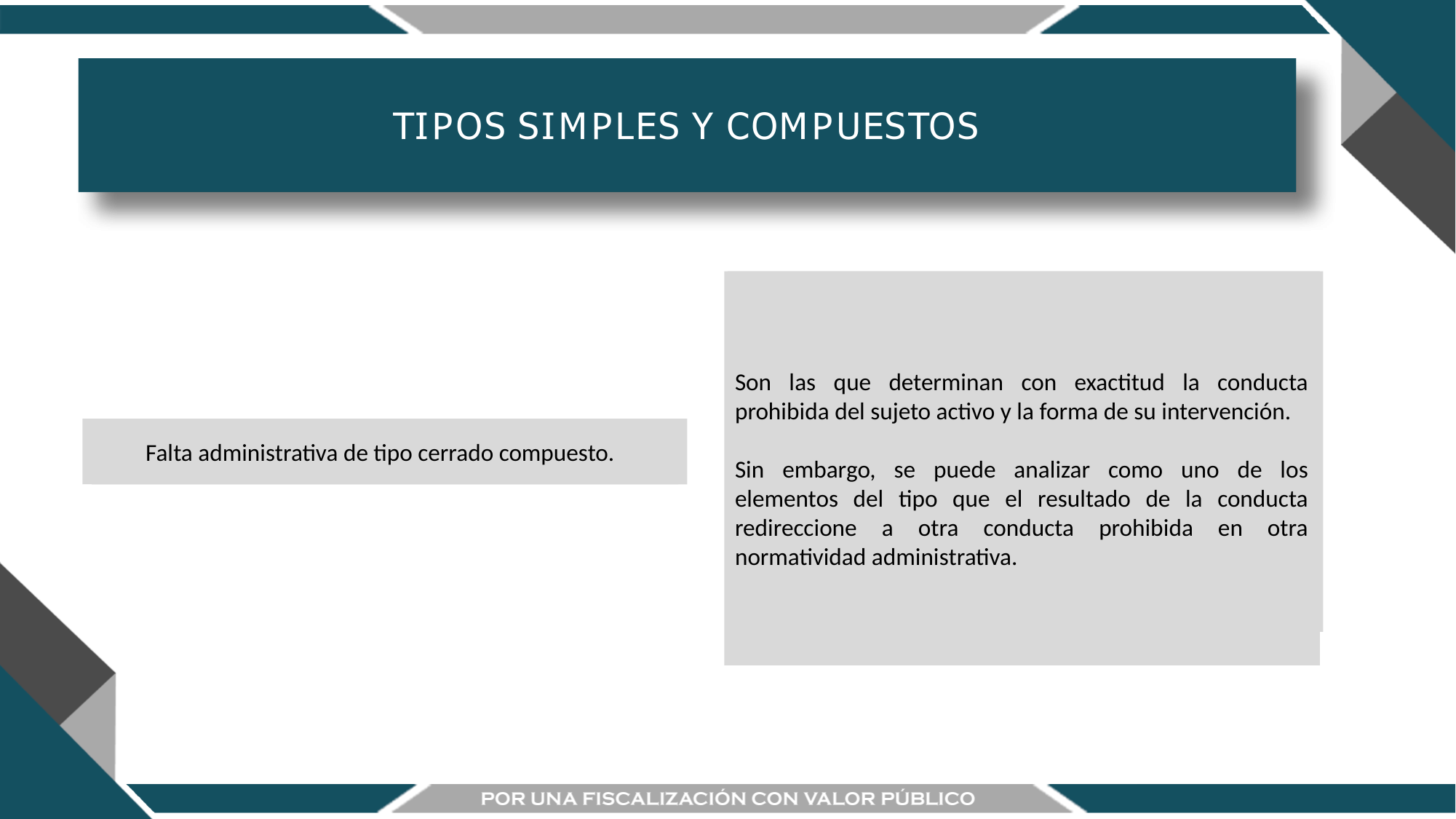

EJEMPLO TIPO CERRADO
TIPOS SIMPLES Y COMPUESTOS
Son las que determinan con exactitud la conducta prohibida del sujeto activo y la forma de su intervención.

Sin embargo, se puede analizar como uno de los elementos del tipo que el resultado de la conducta redireccione a otra conducta prohibida en otra normatividad administrativa.
Incurrirá en enriquecimiento oculto u ocultamiento de Conflicto de Interés el servidor público que falte a la veracidad en la presentación de las declaraciones de situación patrimonial o de intereses, que tenga como fin ocultar, respectivamente, el incremento en su patrimonio o el uso y disfrute de bienes o servicios que no sea explicable o justificable, o un Conflicto de Interés.
Falta administrativa de tipo cerrado compuesto.
Art. 60 de la LGRA